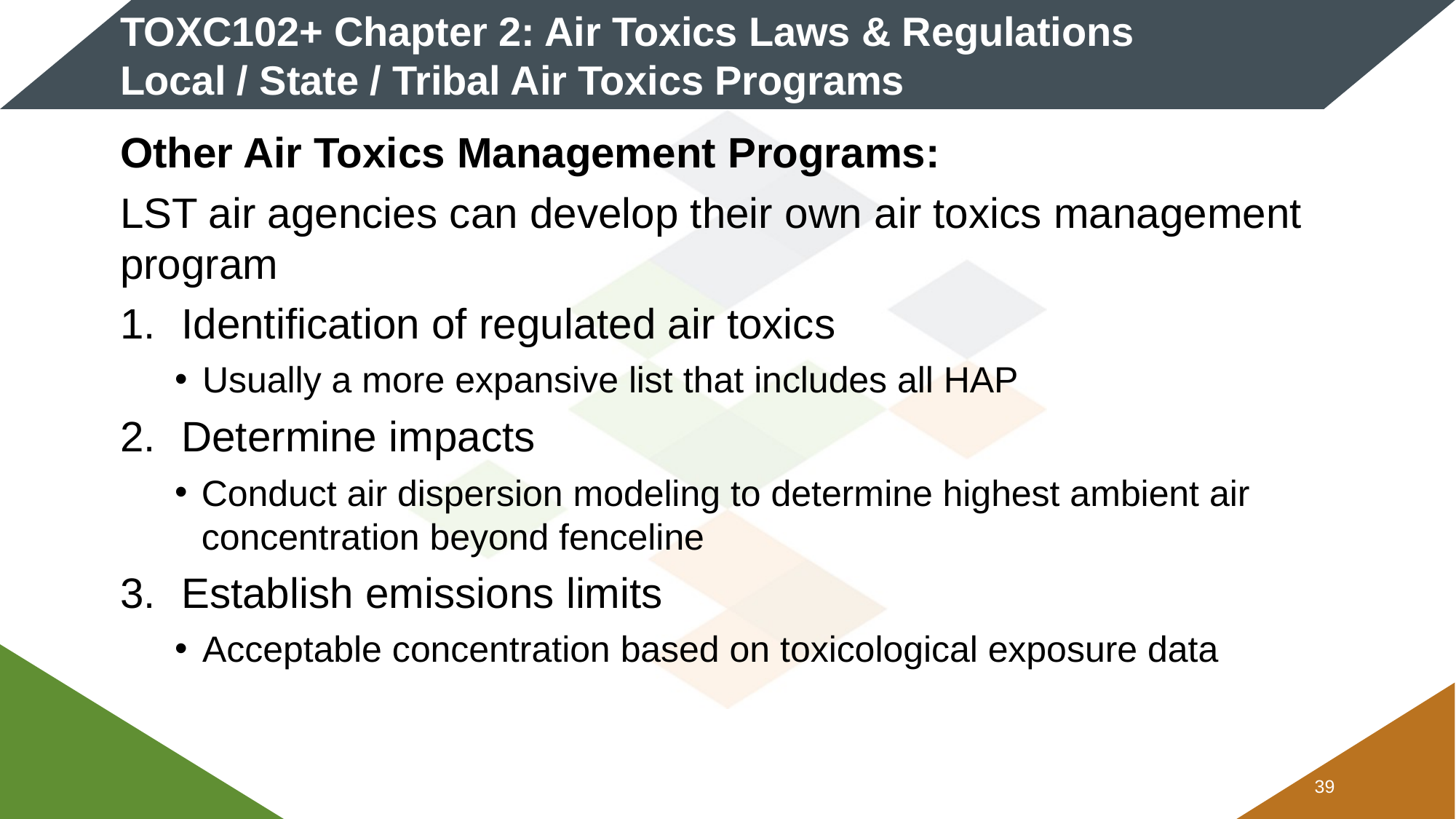

# TOXC102+ Chapter 2: Air Toxics Laws & Regulations Local / State / Tribal Air Toxics Programs
Other Air Toxics Management Programs:
LST air agencies can develop their own air toxics management program
Identification of regulated air toxics
Usually a more expansive list that includes all HAP
Determine impacts
Conduct air dispersion modeling to determine highest ambient air concentration beyond fenceline
Establish emissions limits
Acceptable concentration based on toxicological exposure data
39